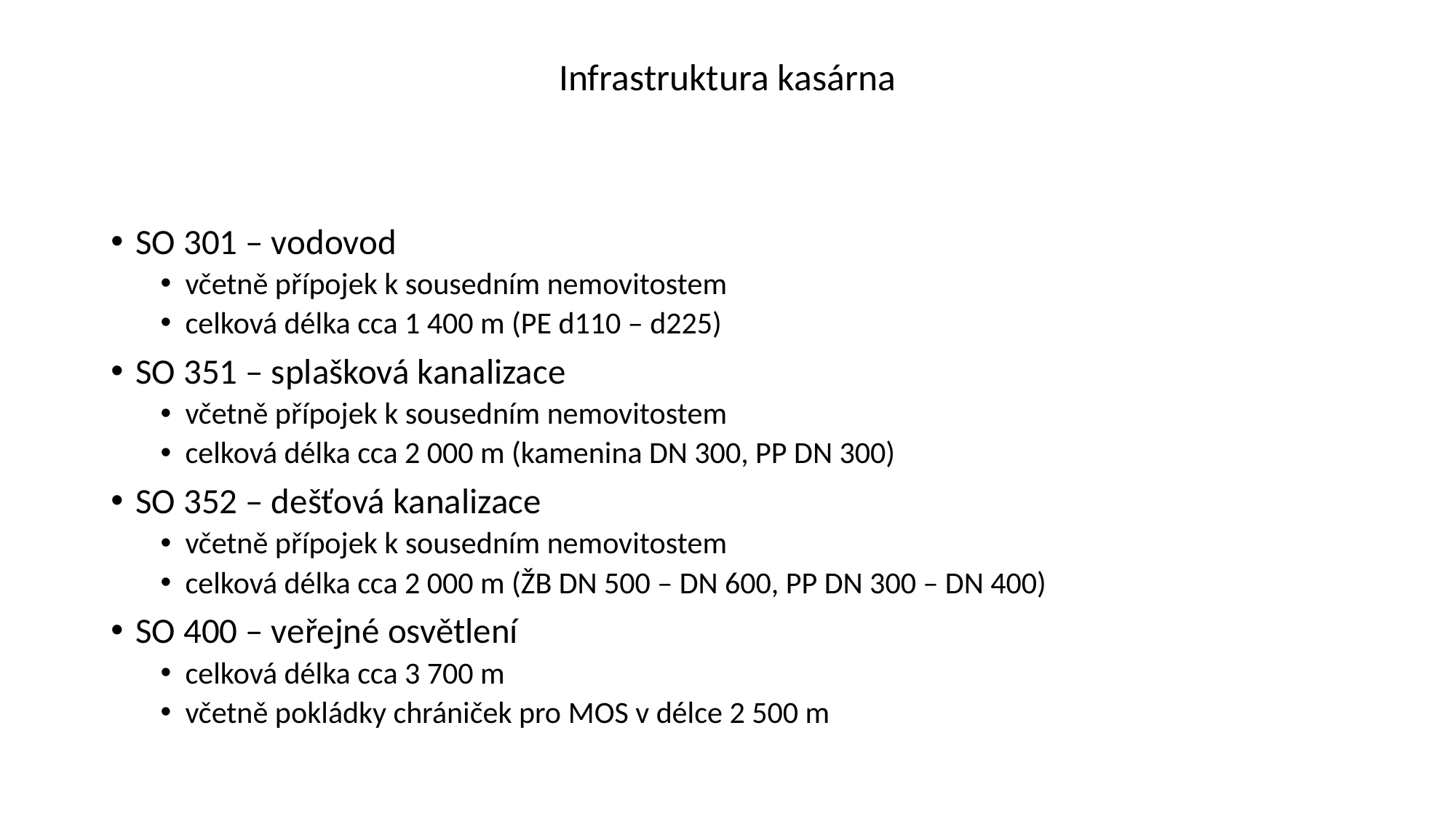

# Infrastruktura kasárna
SO 301 – vodovod
včetně přípojek k sousedním nemovitostem
celková délka cca 1 400 m (PE d110 – d225)
SO 351 – splašková kanalizace
včetně přípojek k sousedním nemovitostem
celková délka cca 2 000 m (kamenina DN 300, PP DN 300)
SO 352 – dešťová kanalizace
včetně přípojek k sousedním nemovitostem
celková délka cca 2 000 m (ŽB DN 500 – DN 600, PP DN 300 – DN 400)
SO 400 – veřejné osvětlení
celková délka cca 3 700 m
včetně pokládky chrániček pro MOS v délce 2 500 m